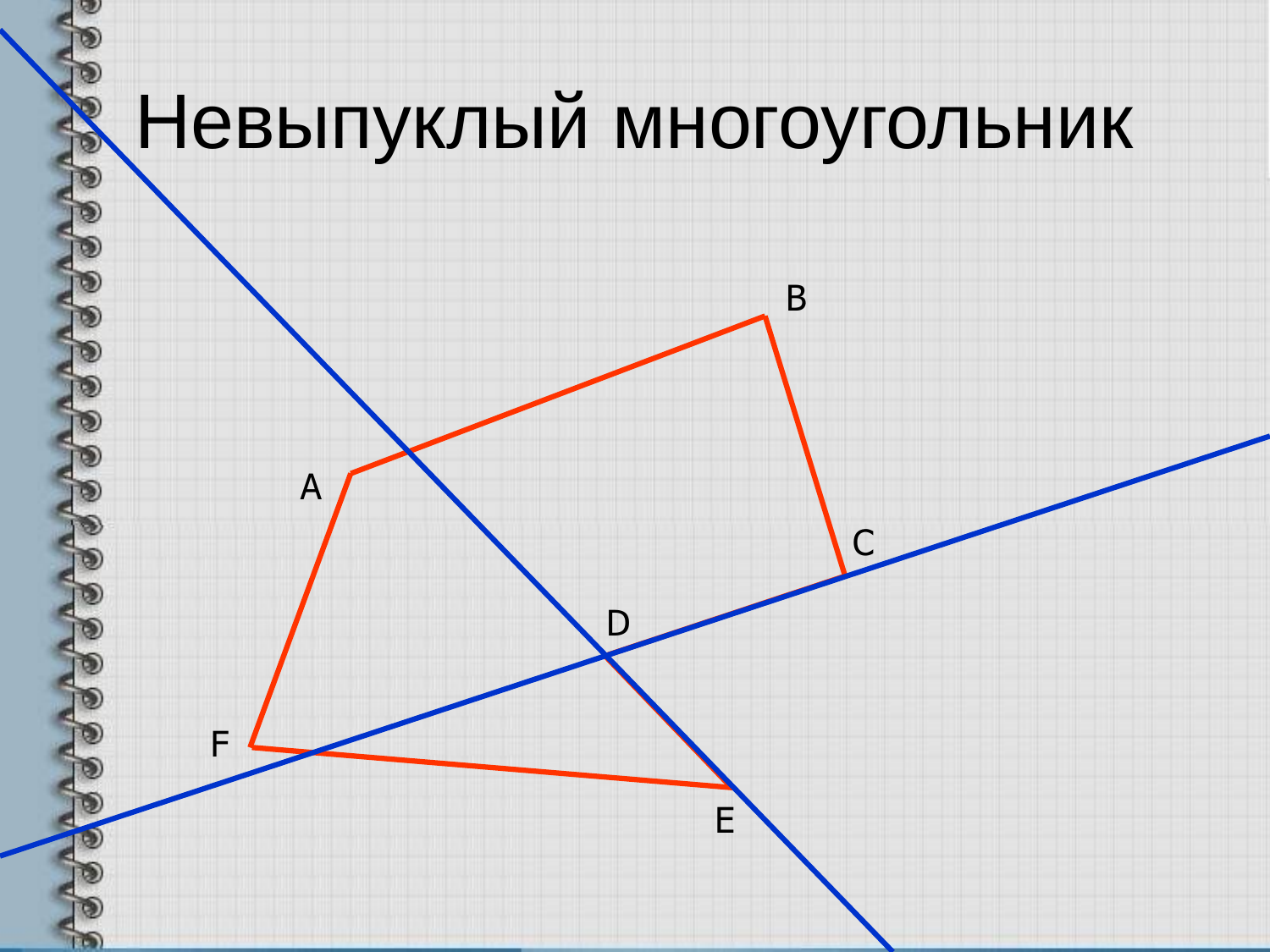

# Невыпуклый многоугольник
В

А
С
D
F
Е